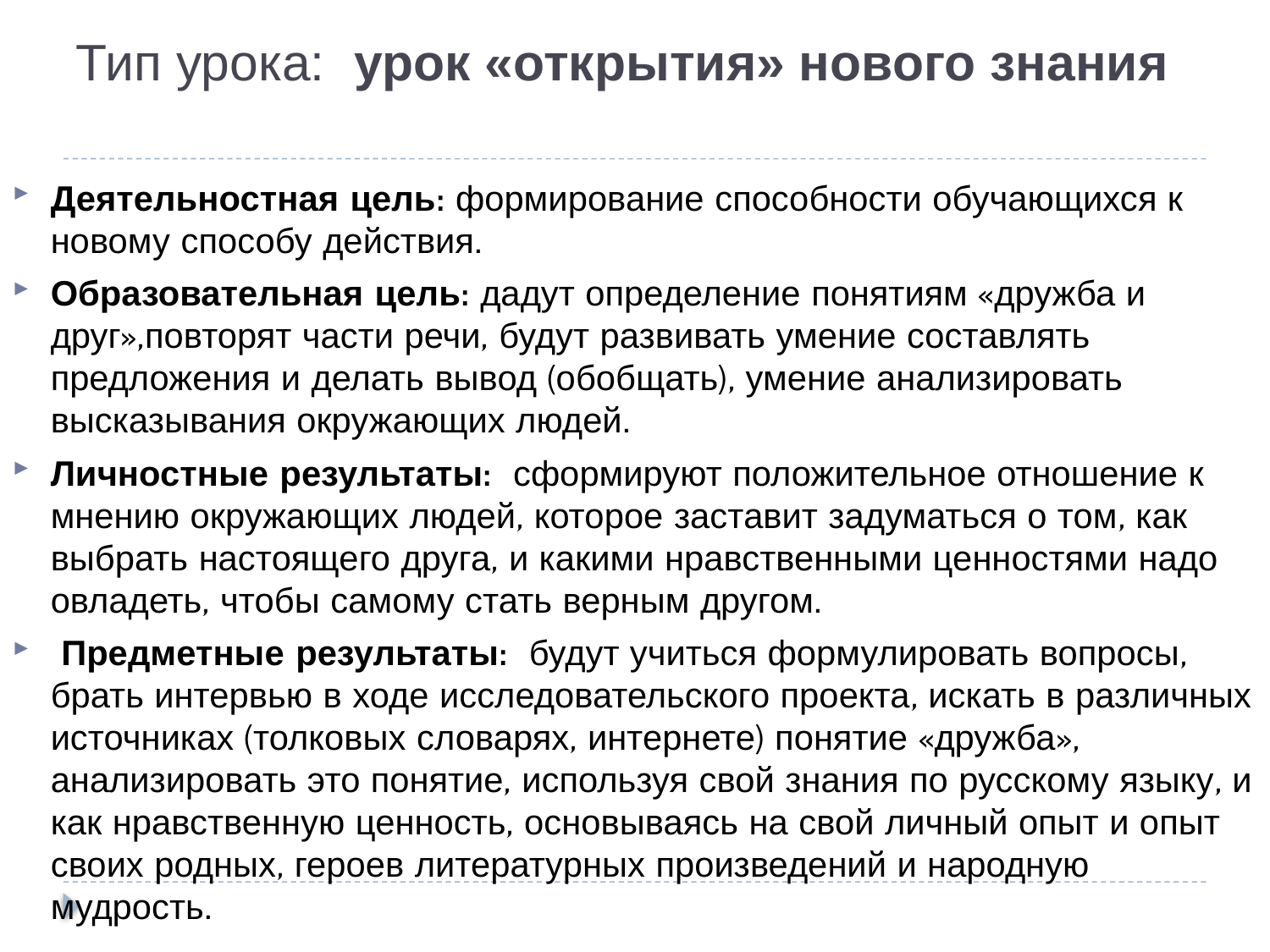

# Тип урока:  урок «открытия» нового знания
Деятельностная цель: формирование способности обучающихся к новому способу действия.
Образовательная цель: дадут определение понятиям «дружба и друг»,повторят части речи, будут развивать умение составлять предложения и делать вывод (обобщать), умение анализировать высказывания окружающих людей.
Личностные результаты:  сформируют положительное отношение к мнению окружающих людей, которое заставит задуматься о том, как выбрать настоящего друга, и какими нравственными ценностями надо овладеть, чтобы самому стать верным другом.
 Предметные результаты:  будут учиться формулировать вопросы, брать интервью в ходе исследовательского проекта, искать в различных источниках (толковых словарях, интернете) понятие «дружба», анализировать это понятие, используя свой знания по русскому языку, и как нравственную ценность, основываясь на свой личный опыт и опыт своих родных, героев литературных произведений и народную мудрость.